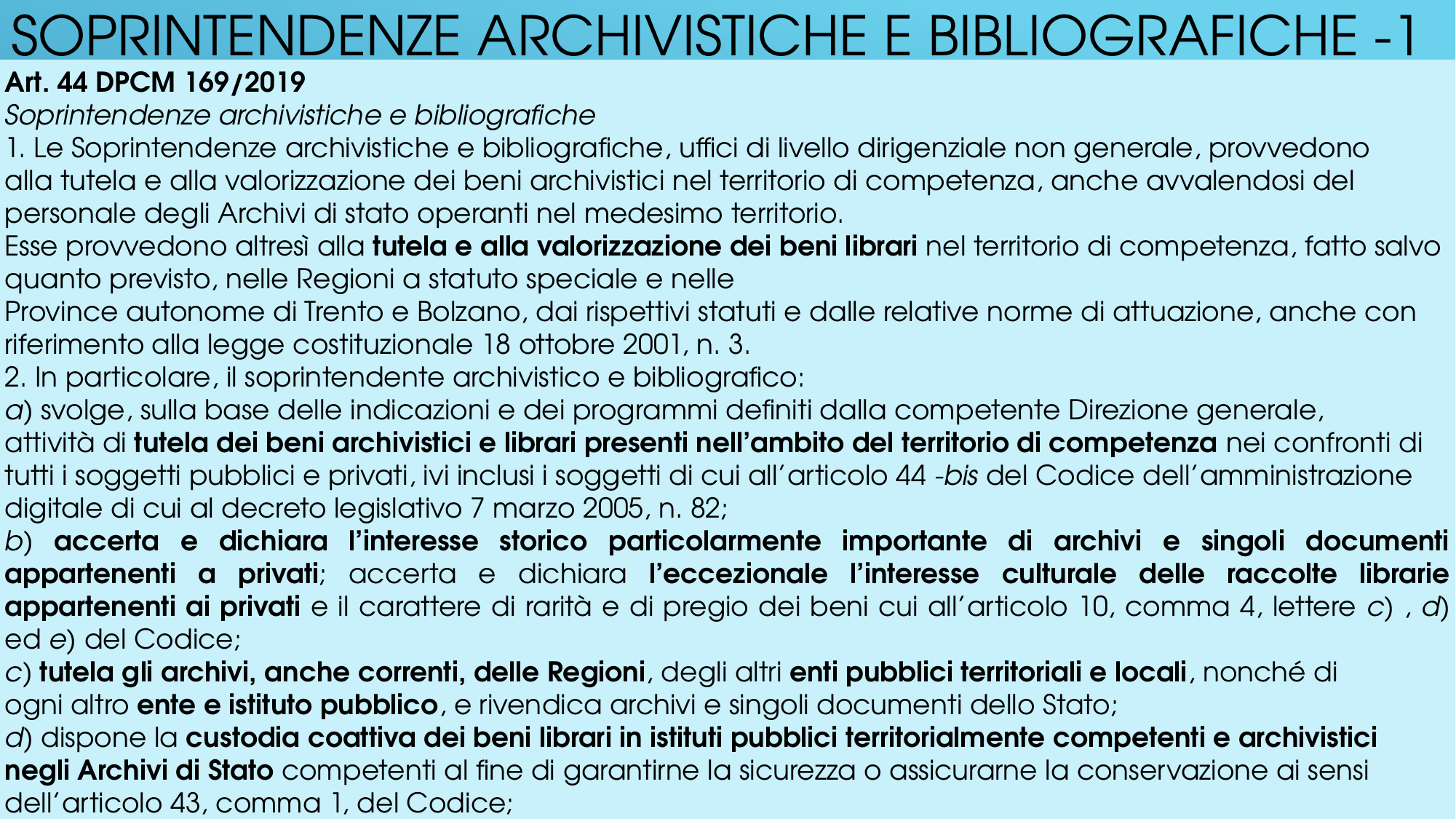

# Soprintendenze archivistiche e bibliografiche -1
Art. 44 DPCM 169/2019
Soprintendenze archivistiche e bibliografiche
1. Le Soprintendenze archivistiche e bibliografiche, uffici di livello dirigenziale non generale, provvedono
alla tutela e alla valorizzazione dei beni archivistici nel territorio di competenza, anche avvalendosi del personale degli Archivi di stato operanti nel medesimo territorio.
Esse provvedono altresì alla tutela e alla valorizzazione dei beni librari nel territorio di competenza, fatto salvo
quanto previsto, nelle Regioni a statuto speciale e nelle
Province autonome di Trento e Bolzano, dai rispettivi statuti e dalle relative norme di attuazione, anche con riferimento alla legge costituzionale 18 ottobre 2001, n. 3.
2. In particolare, il soprintendente archivistico e bibliografico:
a) svolge, sulla base delle indicazioni e dei programmi definiti dalla competente Direzione generale,
attività di tutela dei beni archivistici e librari presenti nell’ambito del territorio di competenza nei confronti di
tutti i soggetti pubblici e privati, ivi inclusi i soggetti di cui all’articolo 44 -bis del Codice dell’amministrazione digitale di cui al decreto legislativo 7 marzo 2005, n. 82;
b) accerta e dichiara l’interesse storico particolarmente importante di archivi e singoli documenti appartenenti a privati; accerta e dichiara l’eccezionale l’interesse culturale delle raccolte librarie appartenenti ai privati e il carattere di rarità e di pregio dei beni cui all’articolo 10, comma 4, lettere c) , d) ed e) del Codice;
c) tutela gli archivi, anche correnti, delle Regioni, degli altri enti pubblici territoriali e locali, nonché di
ogni altro ente e istituto pubblico, e rivendica archivi e singoli documenti dello Stato;
d) dispone la custodia coattiva dei beni librari in istituti pubblici territorialmente competenti e archivistici
negli Archivi di Stato competenti al fine di garantirne la sicurezza o assicurarne la conservazione ai sensi
dell’articolo 43, comma 1, del Codice;